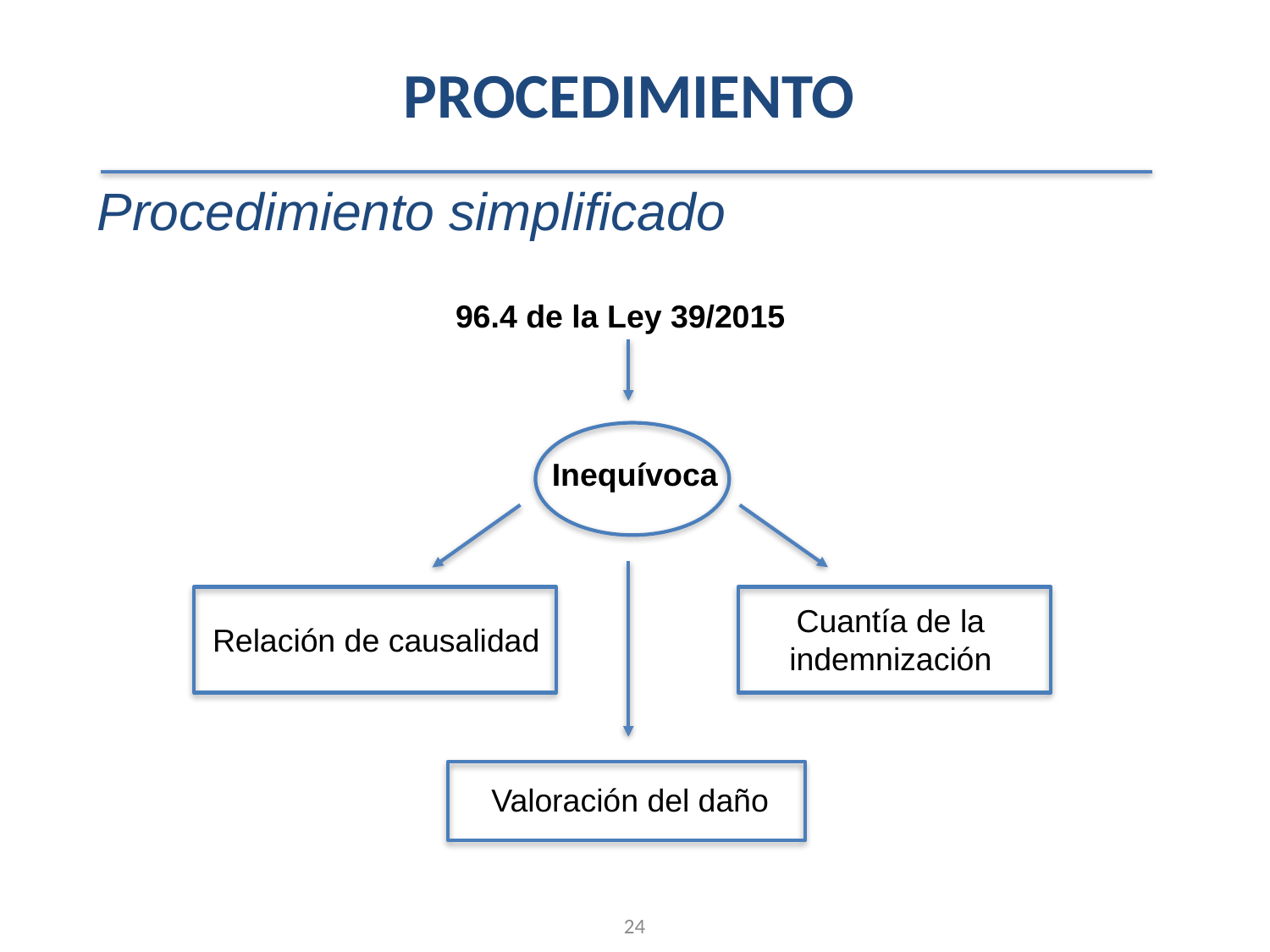

PROCEDIMIENTO
Procedimiento simplificado
96.4 de la Ley 39/2015

Inequívoca

Cuantía de la indemnización
Relación de causalidad

Valoración del daño
24